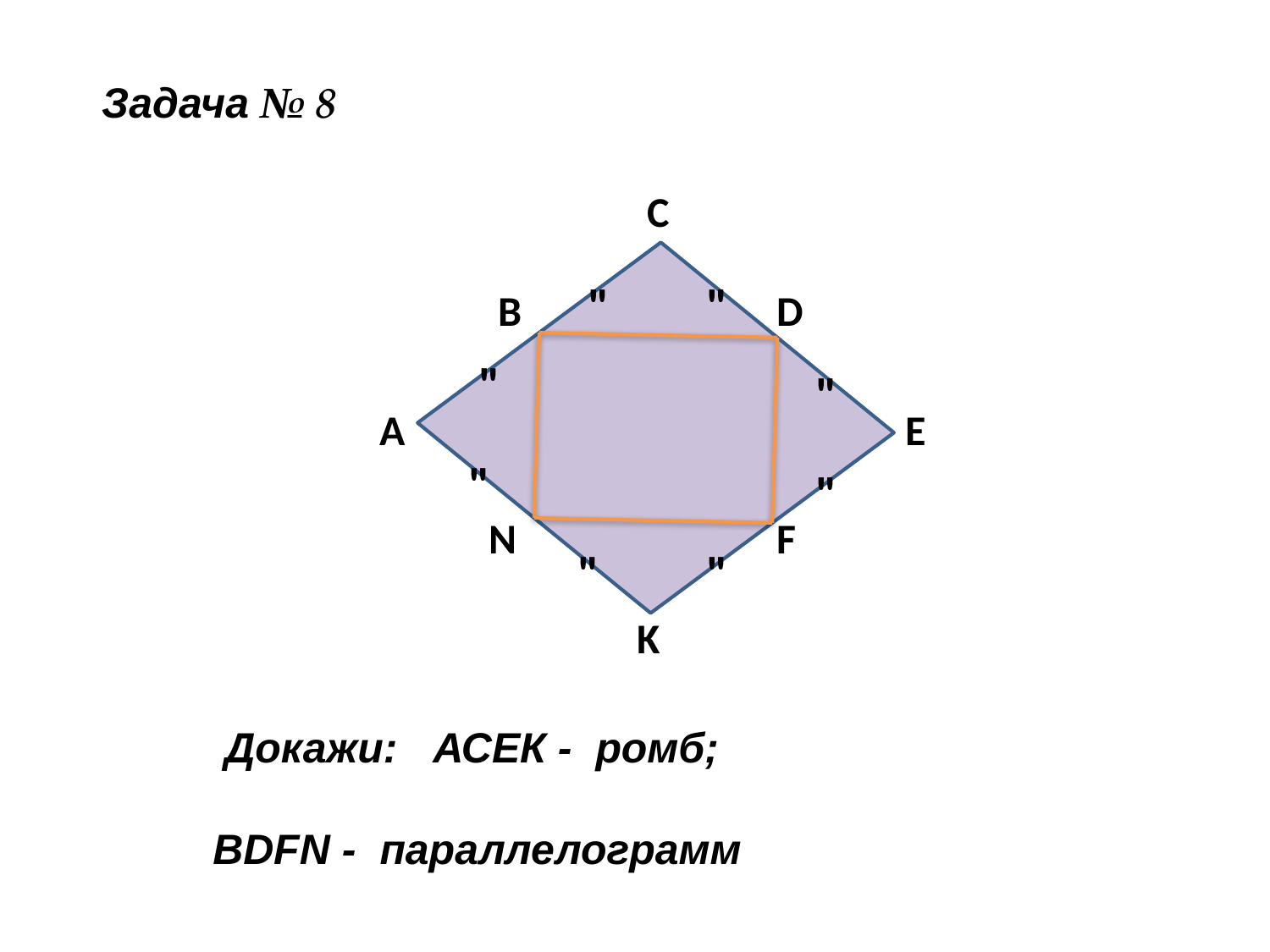

Задача № 8
C
"
"
B
D

"
"
A
E
"
"
N
F
"
"
K
  Докажи:   АСЕК -  ромб;
 BDFN -  параллелограмм